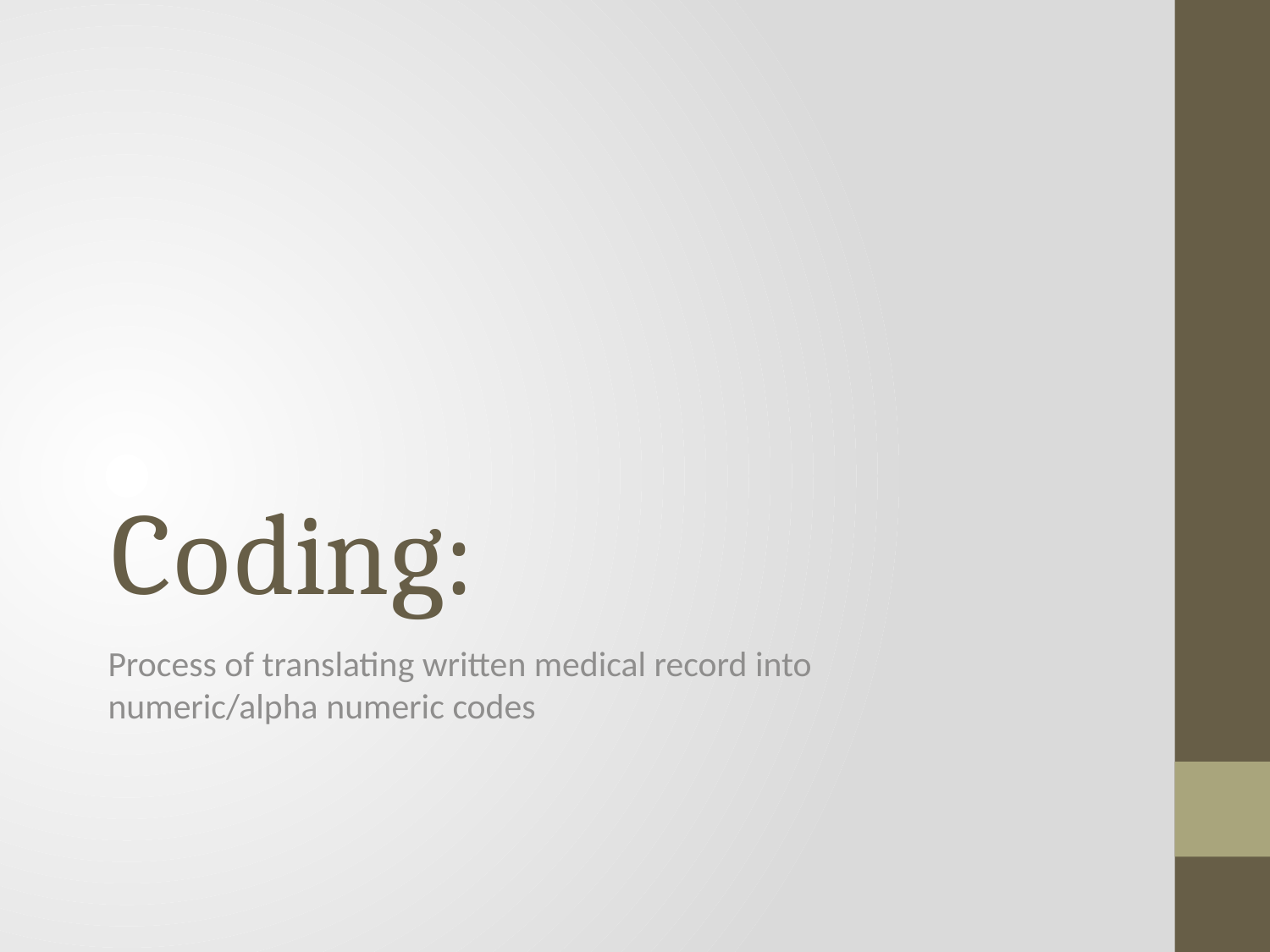

# Coding:
Process of translating written medical record into numeric/alpha numeric codes